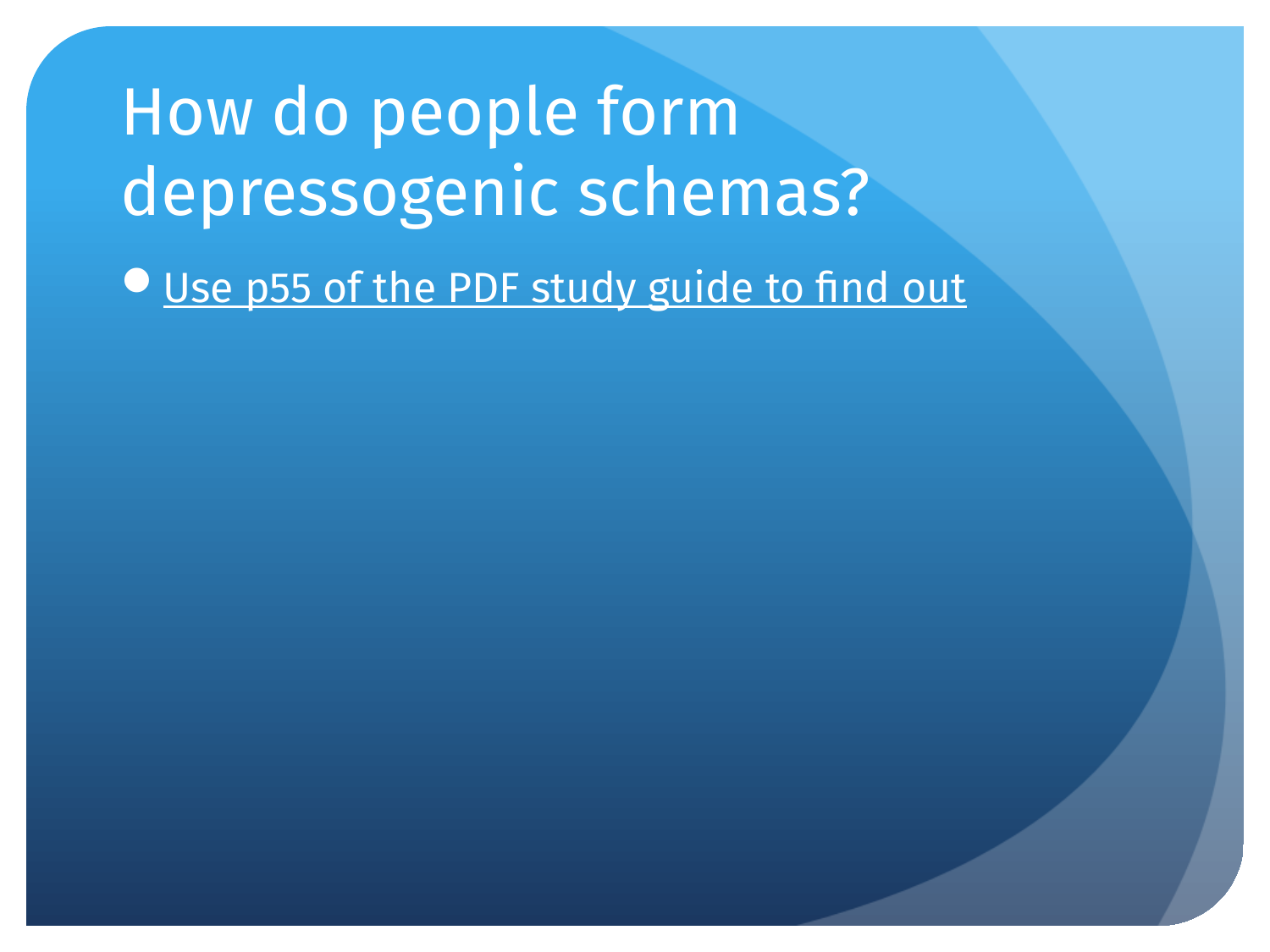

# How do people form depressogenic schemas?
Use p55 of the PDF study guide to find out